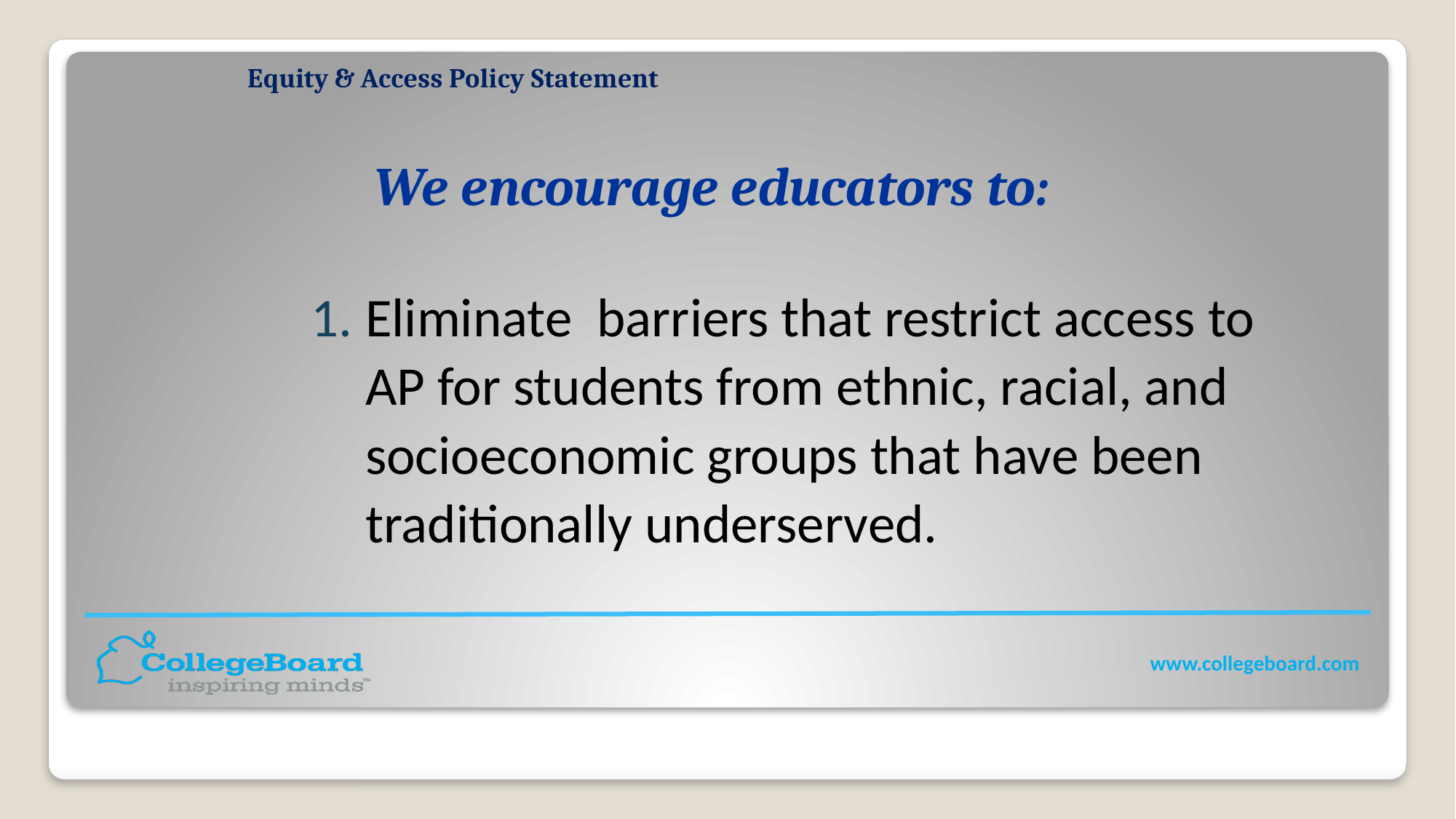

# Equity & Access Policy Statement
We encourage educators to:

Eliminate  barriers that restrict access to AP for students from ethnic, racial, and socioeconomic groups that have been traditionally underserved.